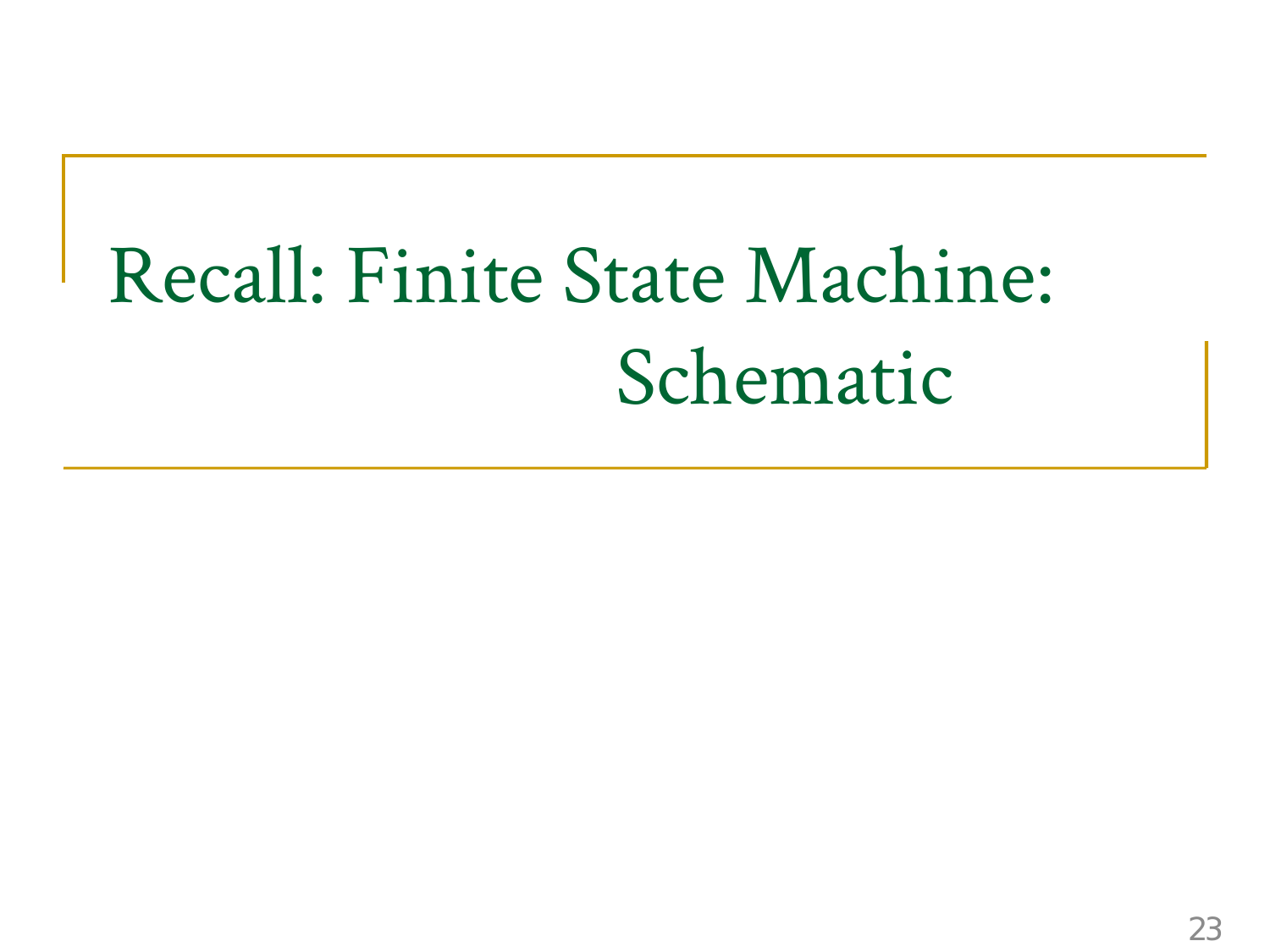

# Recall: Finite State Machine: Schematic

23